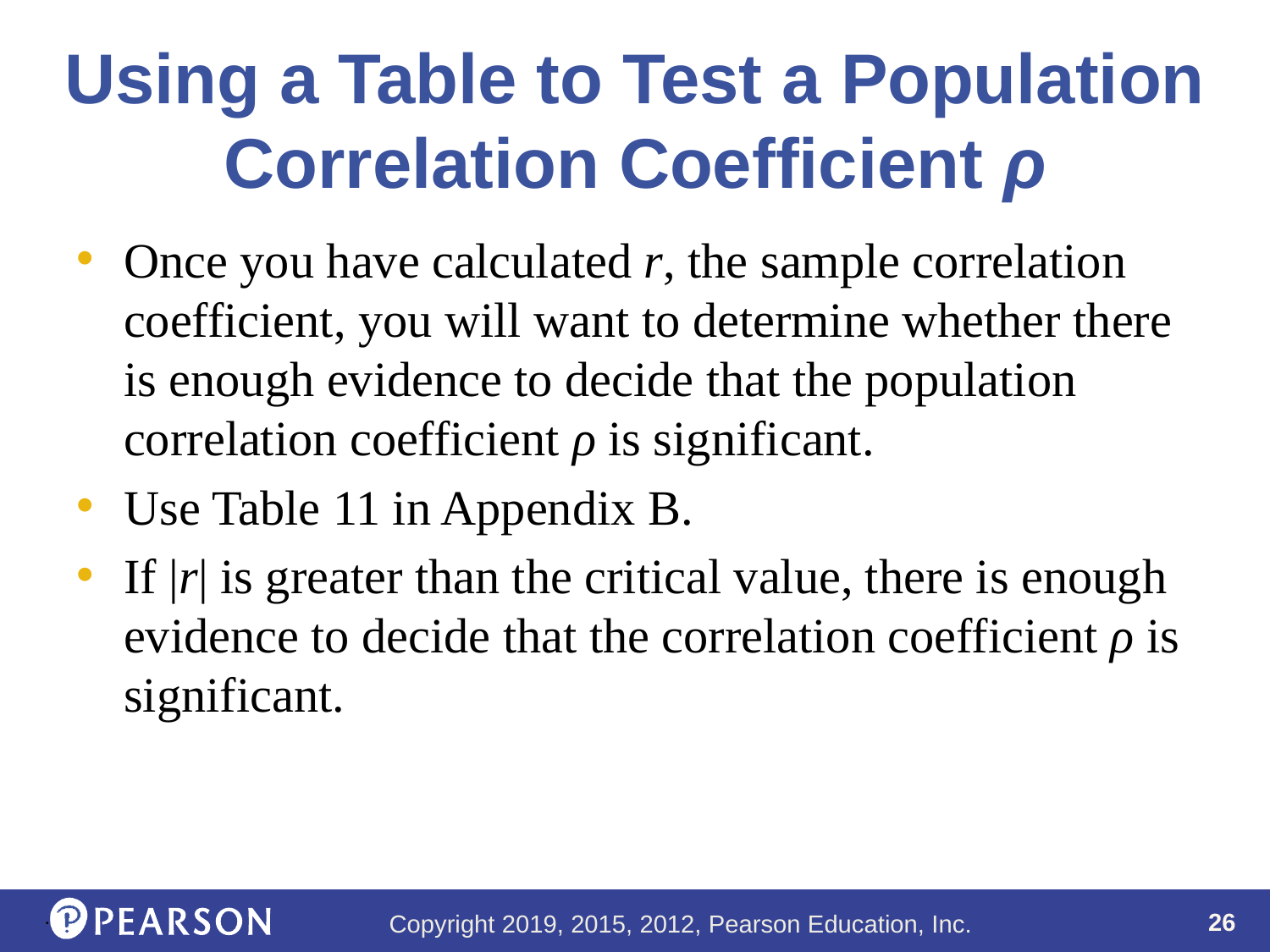

# Using a Table to Test a Population Correlation Coefficient ρ
Once you have calculated r, the sample correlation coefficient, you will want to determine whether there is enough evidence to decide that the population correlation coefficient ρ is significant.
Use Table 11 in Appendix B.
If |r| is greater than the critical value, there is enough evidence to decide that the correlation coefficient ρ is significant.

.